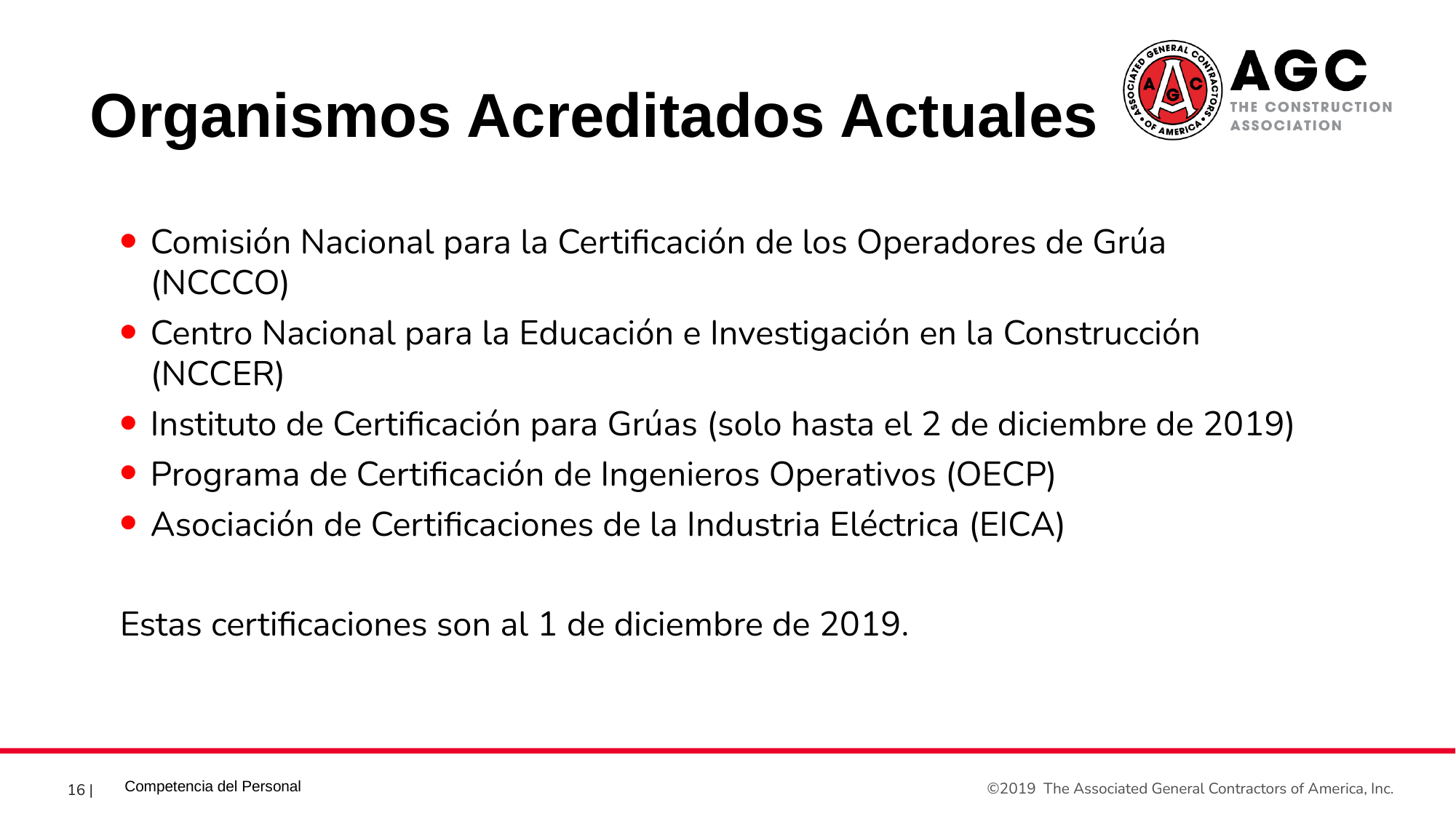

Organismos Acreditados Actuales

Comisión Nacional para la Certificación de los Operadores de Grúa (NCCCO)
Centro Nacional para la Educación e Investigación en la Construcción (NCCER)
Instituto de Certificación para Grúas (solo hasta el 2 de diciembre de 2019)
Programa de Certificación de Ingenieros Operativos (OECP)
Asociación de Certificaciones de la Industria Eléctrica (EICA)

Estas certificaciones son al 1 de diciembre de 2019.
Competencia del Personal